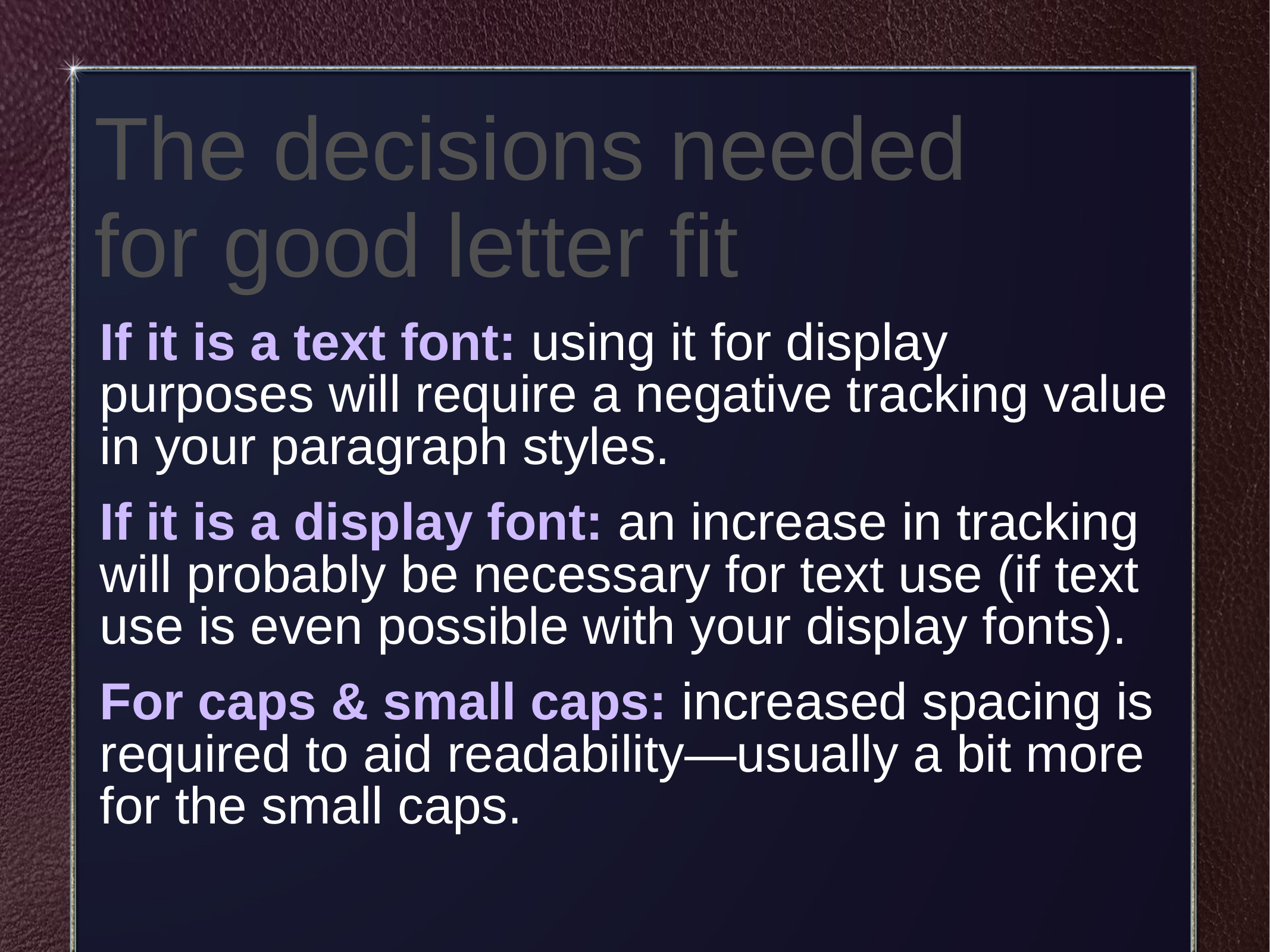

The decisions needed
for good letter fit
If it is a text font: using it for display purposes will require a negative tracking value in your paragraph styles.
If it is a display font: an increase in tracking will probably be necessary for text use (if text use is even possible with your display fonts).
For caps & small caps: increased spacing is required to aid readability—usually a bit more for the small caps.